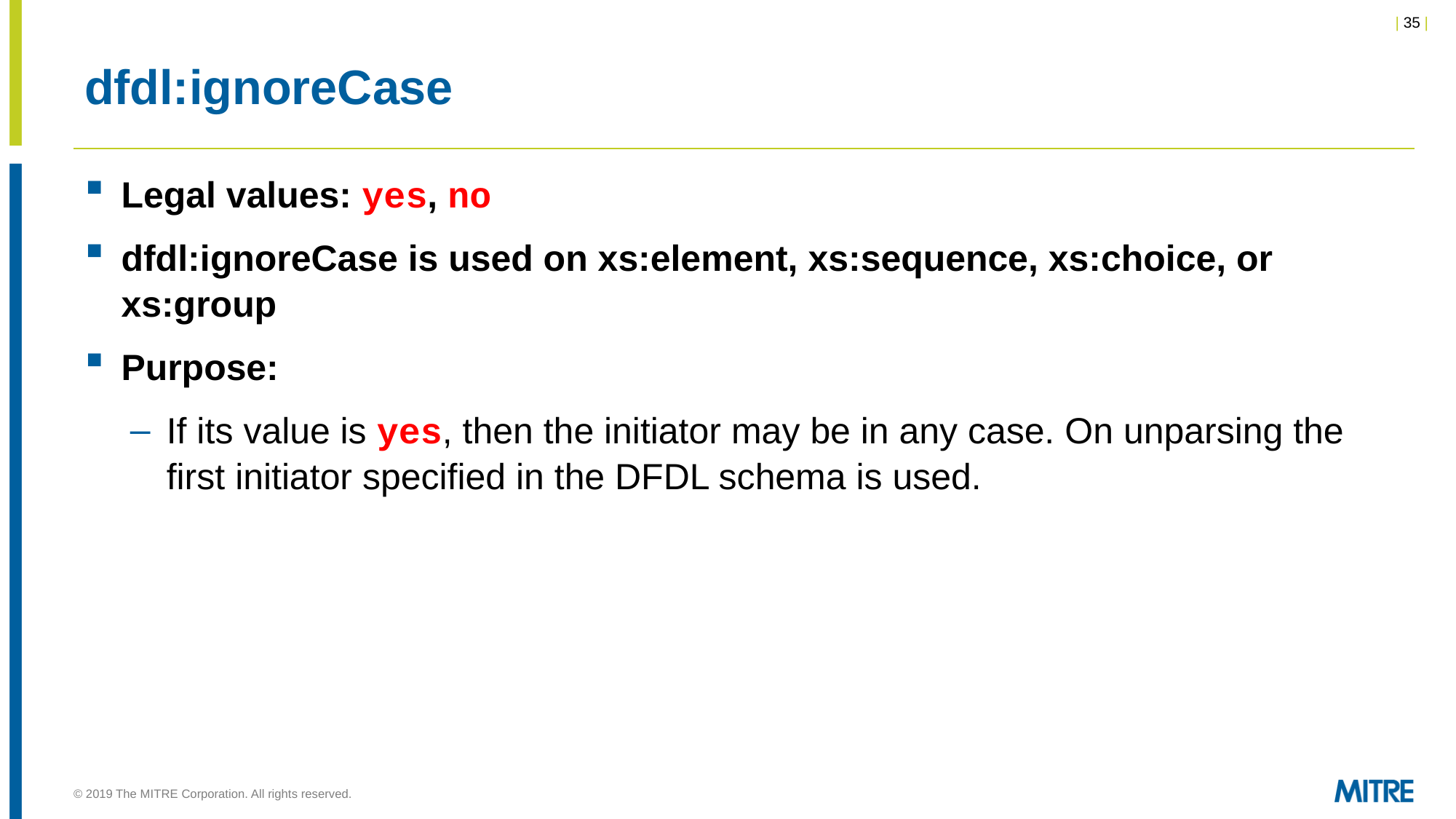

# dfdl:ignoreCase
Legal values: yes, no
dfdl:ignoreCase is used on xs:element, xs:sequence, xs:choice, or xs:group
Purpose:
If its value is yes, then the initiator may be in any case. On unparsing the first initiator specified in the DFDL schema is used.
© 2019 The MITRE Corporation. All rights reserved.